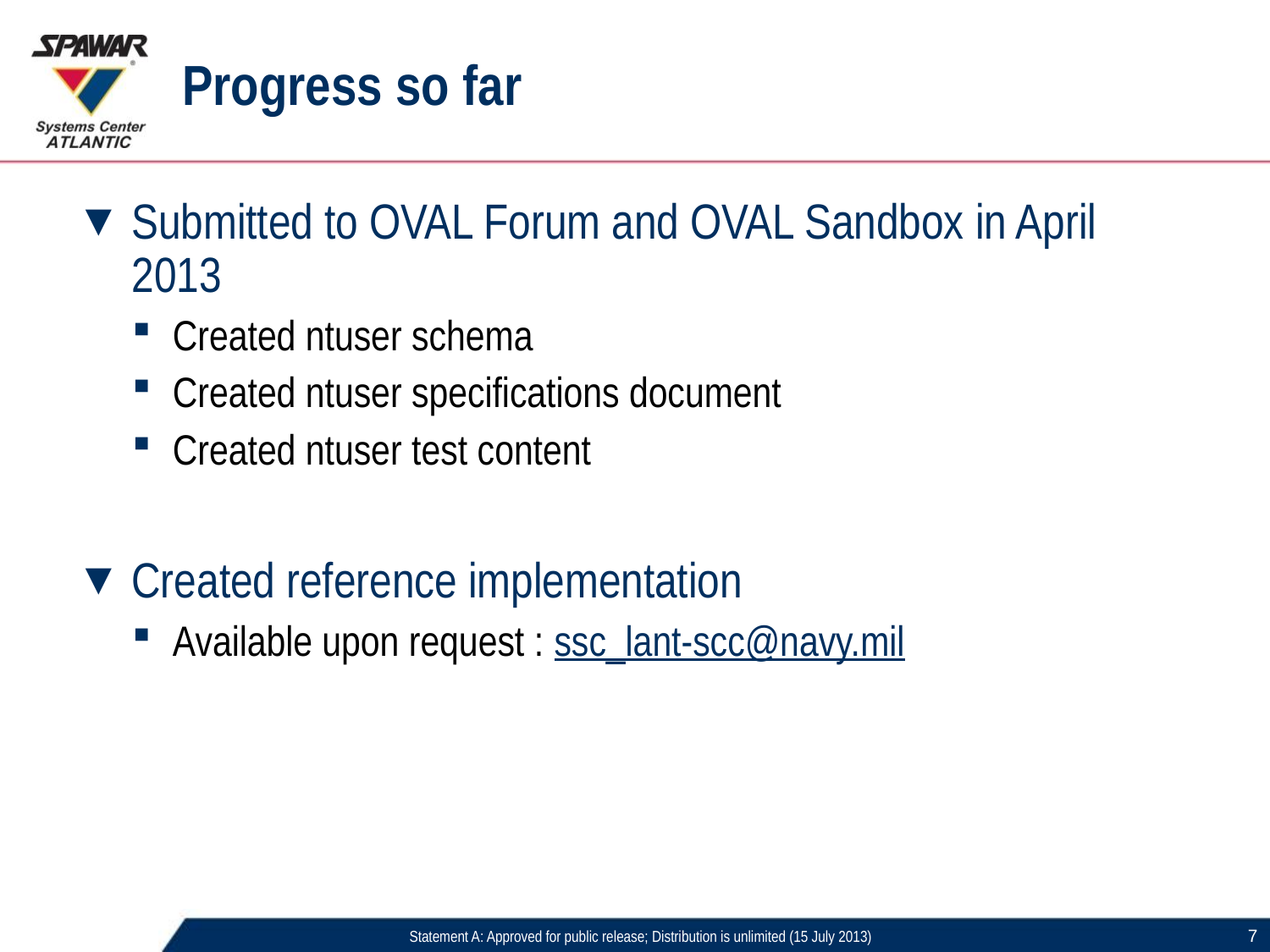

Progress so far
Submitted to OVAL Forum and OVAL Sandbox in April 2013
Created ntuser schema
Created ntuser specifications document
Created ntuser test content

Created reference implementation
Available upon request : ssc_lant-scc@navy.mil